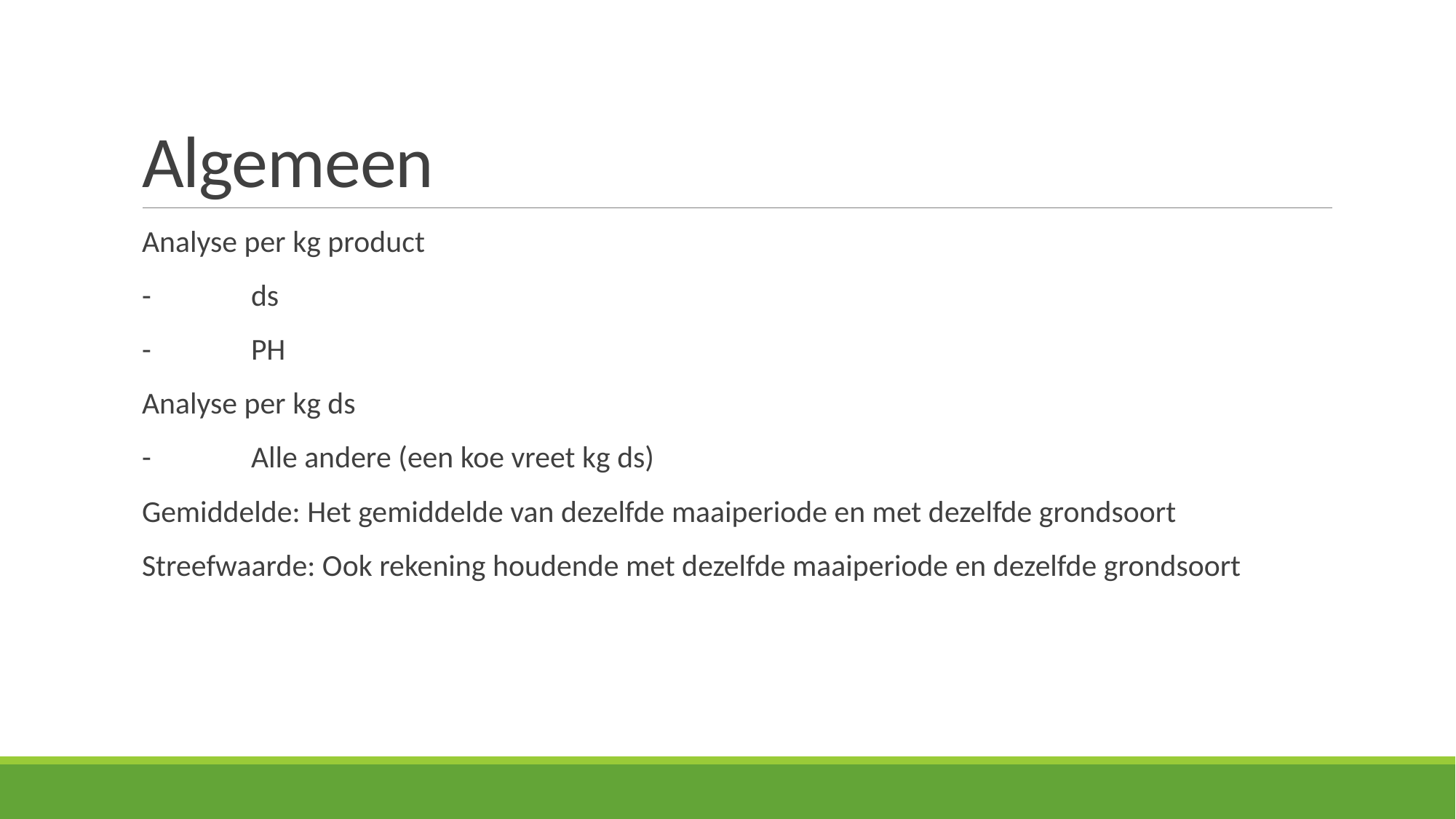

# Algemeen
Analyse per kg product
-	ds
-	PH
Analyse per kg ds
-	Alle andere (een koe vreet kg ds)
Gemiddelde: Het gemiddelde van dezelfde maaiperiode en met dezelfde grondsoort
Streefwaarde: Ook rekening houdende met dezelfde maaiperiode en dezelfde grondsoort